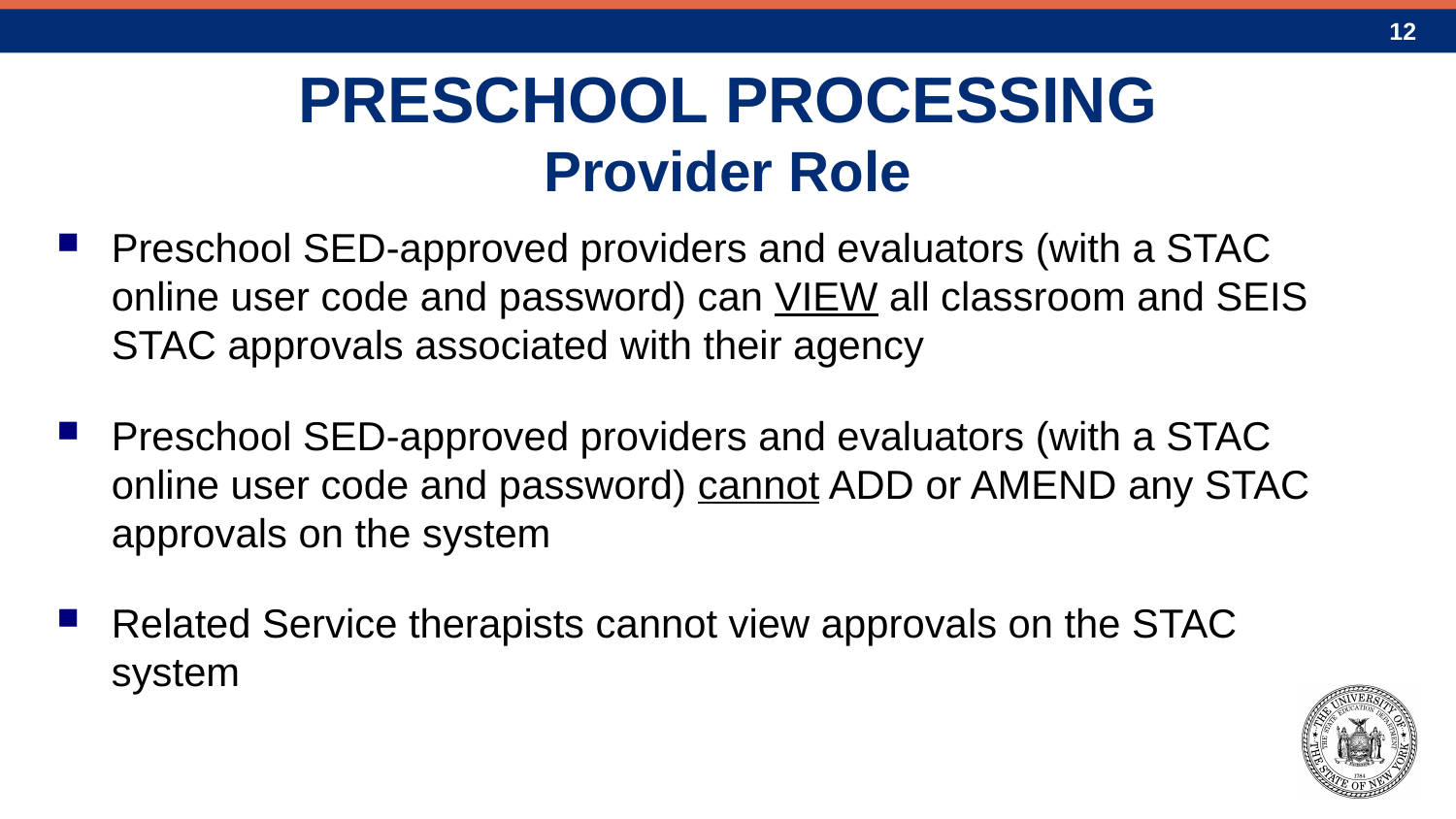

# PRESCHOOL PROCESSING Provider Role
Preschool SED-approved providers and evaluators (with a STAC online user code and password) can VIEW all classroom and SEIS STAC approvals associated with their agency

Preschool SED-approved providers and evaluators (with a STAC online user code and password) cannot ADD or AMEND any STAC approvals on the system

Related Service therapists cannot view approvals on the STAC  system